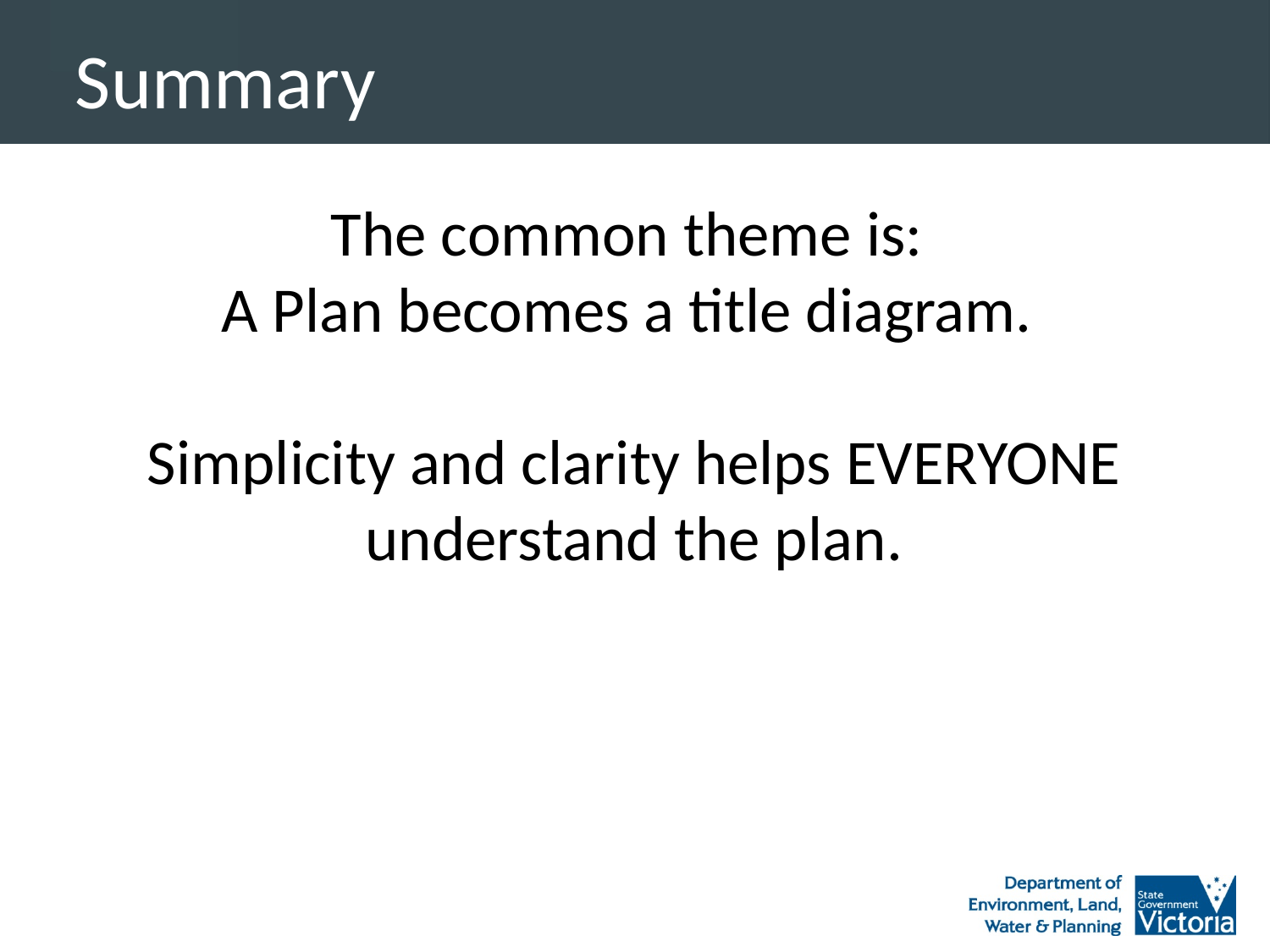

# Summary
The common theme is:
A Plan becomes a title diagram.
Simplicity and clarity helps EVERYONE understand the plan.